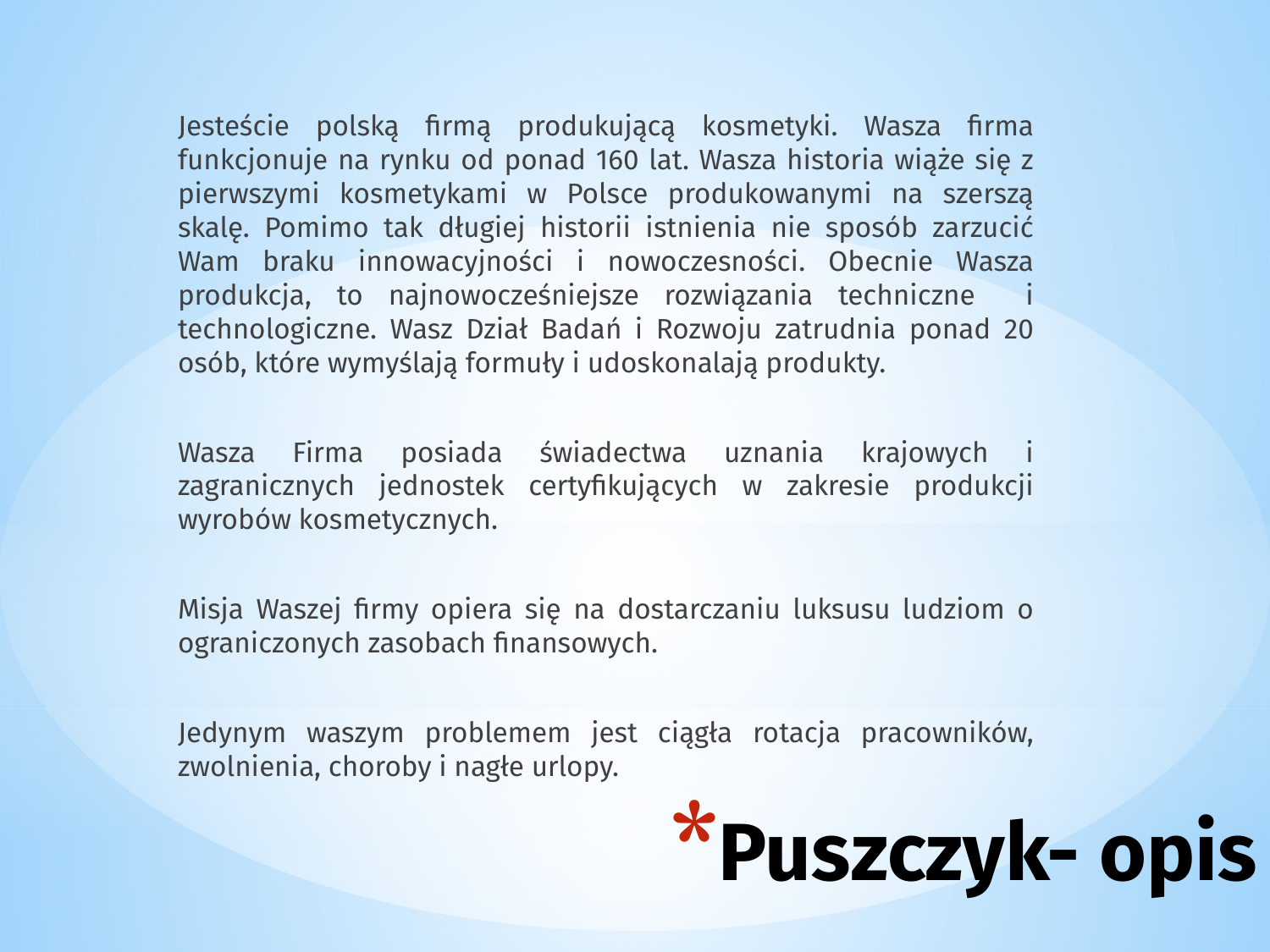

Jesteście polską firmą produkującą kosmetyki. Wasza firma funkcjonuje na rynku od ponad 160 lat. Wasza historia wiąże się z pierwszymi kosmetykami w Polsce produkowanymi na szerszą skalę. Pomimo tak długiej historii istnienia nie sposób zarzucić Wam braku innowacyjności i nowoczesności. Obecnie Wasza produkcja, to najnowocześniejsze rozwiązania techniczne  i technologiczne. Wasz Dział Badań i Rozwoju zatrudnia ponad 20 osób, które wymyślają formuły i udoskonalają produkty.

Wasza Firma posiada świadectwa uznania krajowych i zagranicznych jednostek certyfikujących w zakresie produkcji wyrobów kosmetycznych.

Misja Waszej firmy opiera się na dostarczaniu luksusu ludziom o ograniczonych zasobach finansowych.

Jedynym waszym problemem jest ciągła rotacja pracowników, zwolnienia, choroby i nagłe urlopy.

# Puszczyk- opis